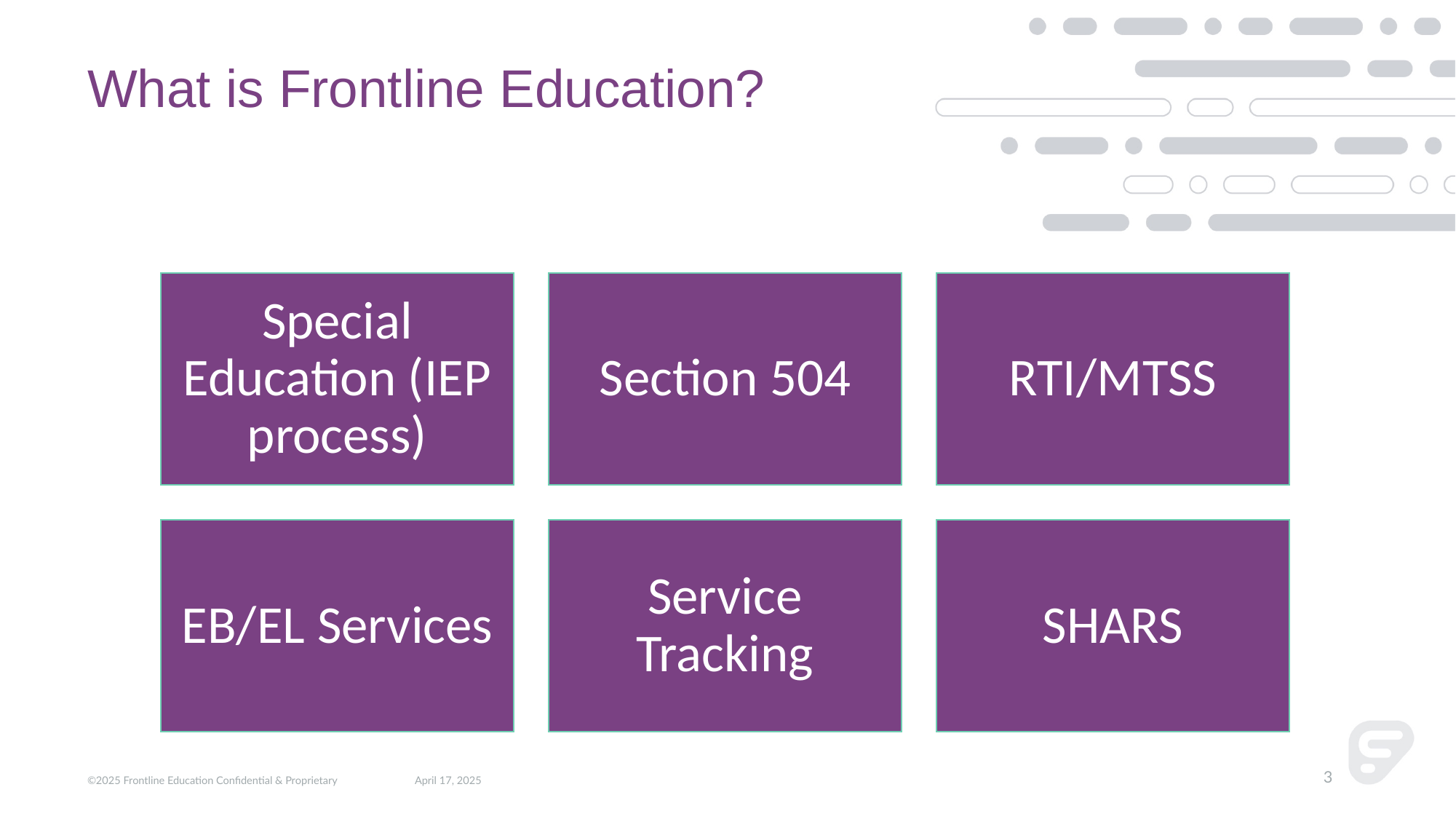

# What is Frontline Education?
Special Education (IEP process)
Section 504
RTI/MTSS
EB/EL Services
Service Tracking
SHARS
©2025 Frontline Education Confidential & Proprietary
April 17, 2025
3